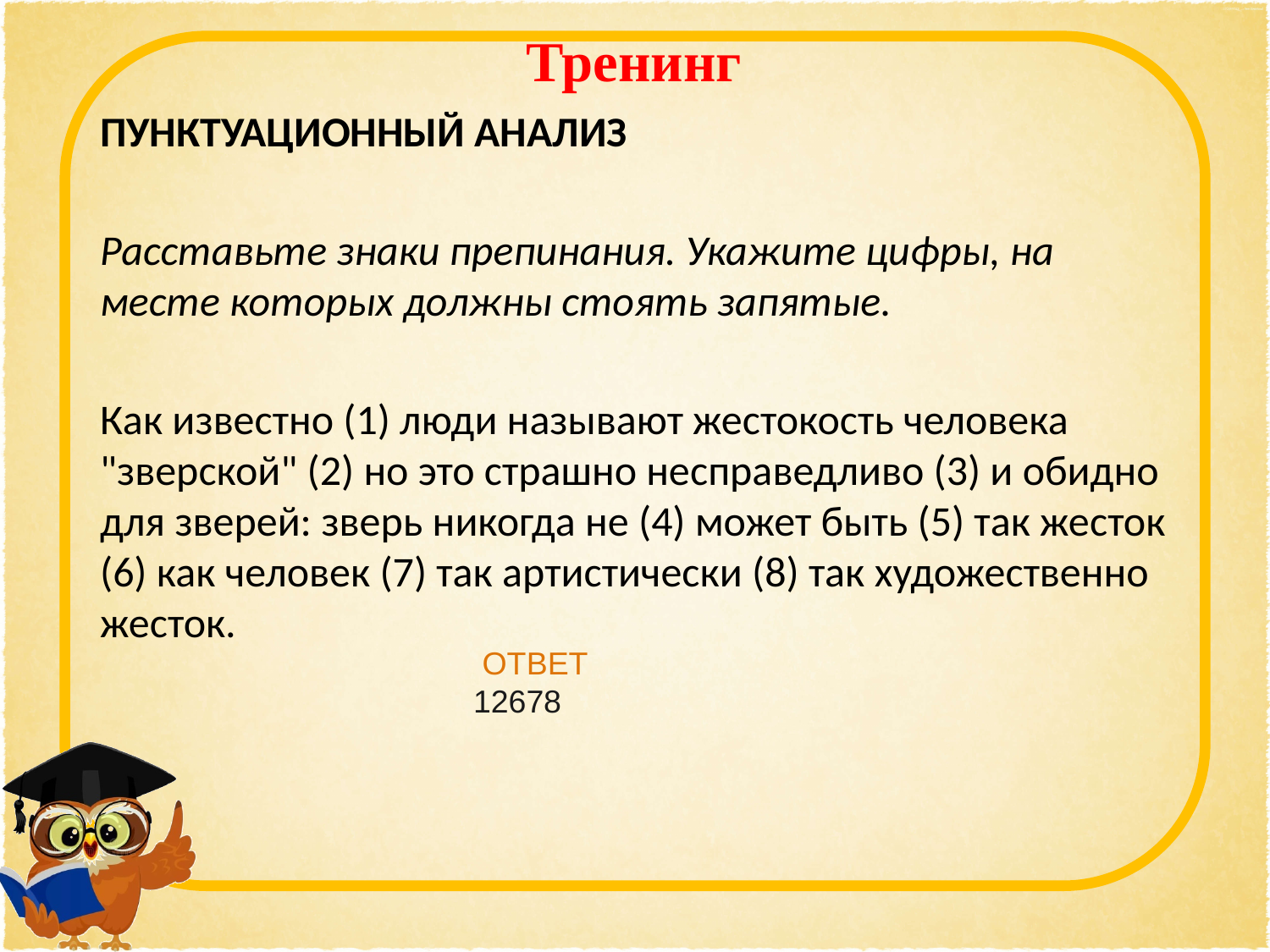

Тренинг
ПУНКТУАЦИОННЫЙ АНАЛИЗ 
Расставьте знаки препинания. Укажите цифры, на месте которых должны стоять запятые. 
Как известно (1) люди называют жестокость человека "зверской" (2) но это страшно несправедливо (3) и обидно для зверей: зверь никогда не (4) может быть (5) так жесток (6) как человек (7) так артистически (8) так художественно жесток.
 ОТВЕТ
12678